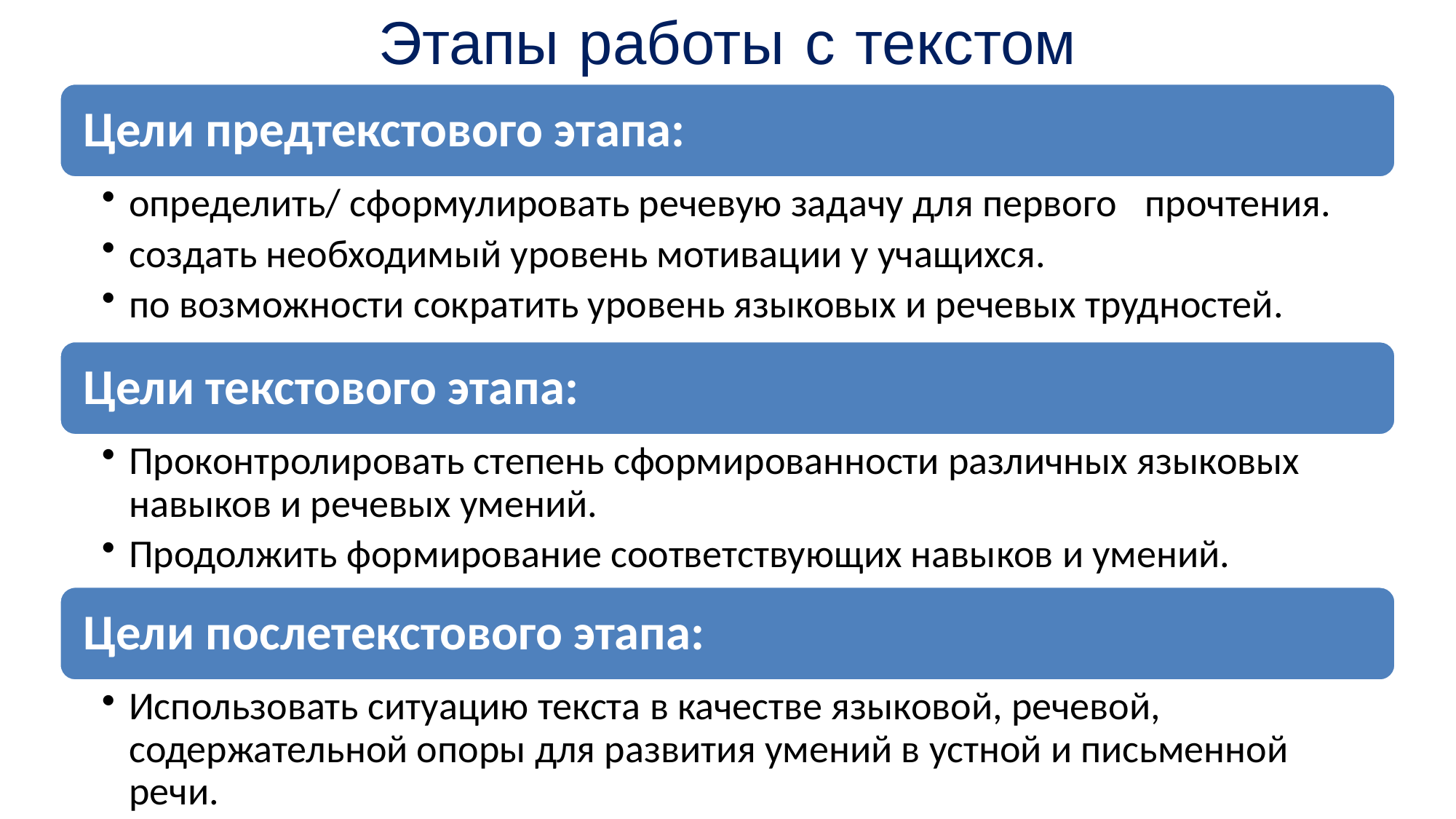

# Этапы работы с текстом
Цели предтекстового этапа:
определить/ сформулировать речевую задачу для первого   прочтения.
создать необходимый уровень мотивации у учащихся.
по возможности сократить уровень языковых и речевых трудностей.
Цели текстового этапа:
Проконтролировать степень сформированности различных языковых навыков и речевых умений.
Продолжить формирование соответствующих навыков и умений.
Цели послетекстового этапа:
Использовать ситуацию текста в качестве языковой, речевой, содержательной опоры для развития умений в устной и письменной речи.